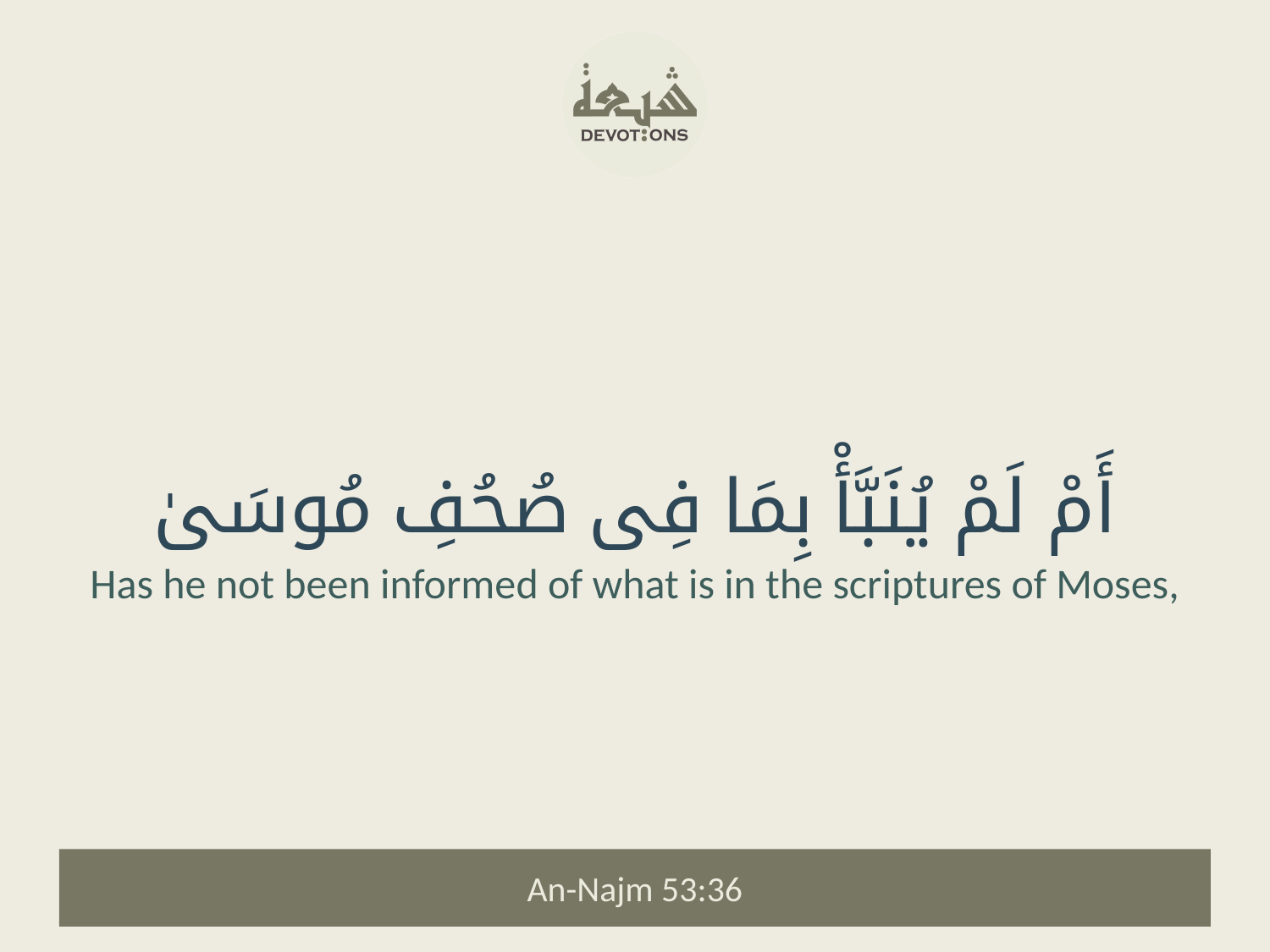

أَمْ لَمْ يُنَبَّأْ بِمَا فِى صُحُفِ مُوسَىٰ
Has he not been informed of what is in the scriptures of Moses,
An-Najm 53:36